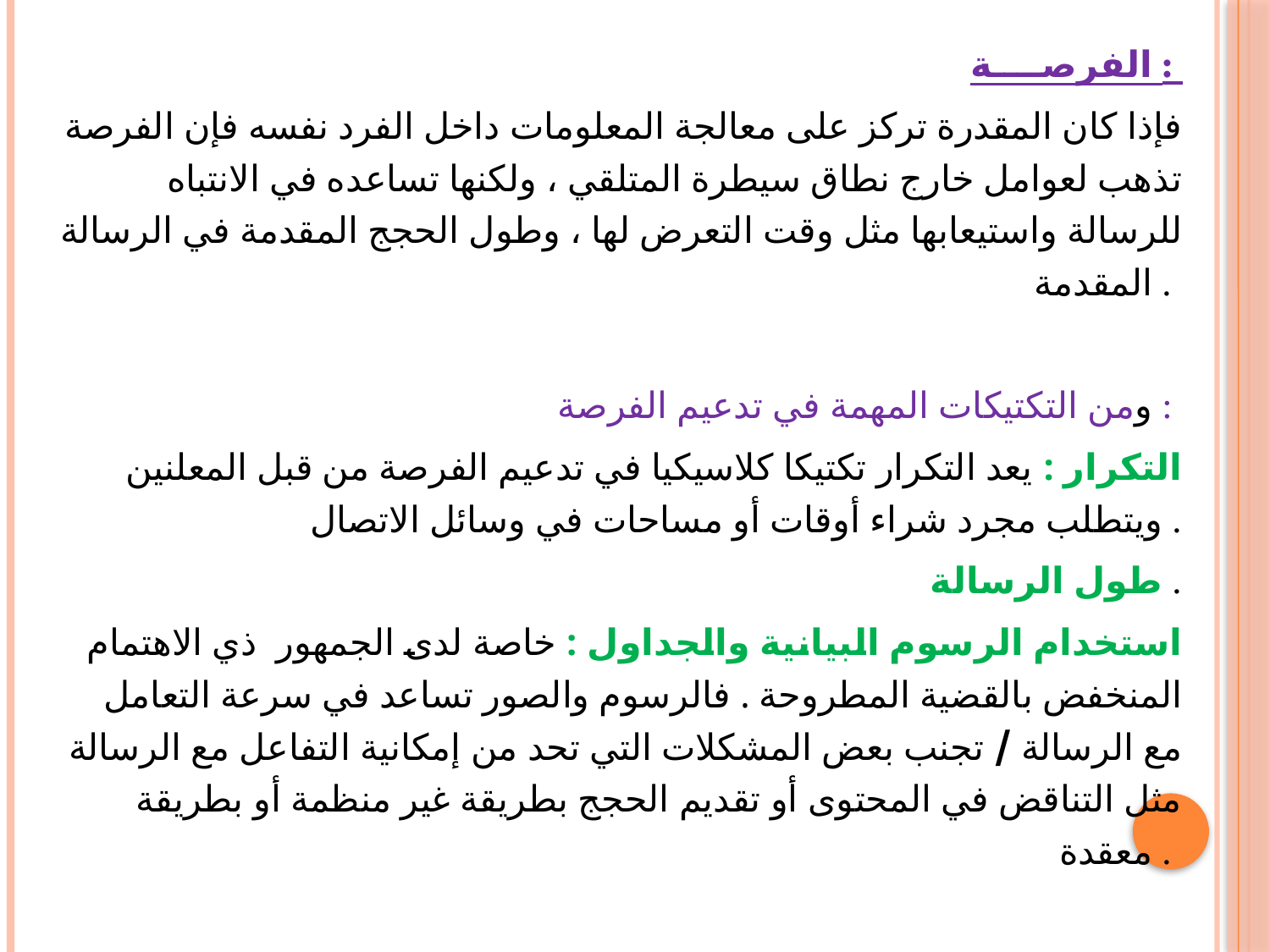

الفرصــــة :
فإذا كان المقدرة تركز على معالجة المعلومات داخل الفرد نفسه فإن الفرصة تذهب لعوامل خارج نطاق سيطرة المتلقي ، ولكنها تساعده في الانتباه للرسالة واستيعابها مثل وقت التعرض لها ، وطول الحجج المقدمة في الرسالة المقدمة .

ومن التكتيكات المهمة في تدعيم الفرصة :
التكرار : يعد التكرار تكتيكا كلاسيكيا في تدعيم الفرصة من قبل المعلنين ويتطلب مجرد شراء أوقات أو مساحات في وسائل الاتصال .
طول الرسالة .
استخدام الرسوم البيانية والجداول : خاصة لدى الجمهور  ذي الاهتمام المنخفض بالقضية المطروحة . فالرسوم والصور تساعد في سرعة التعامل مع الرسالة / تجنب بعض المشكلات التي تحد من إمكانية التفاعل مع الرسالة مثل التناقض في المحتوى أو تقديم الحجج بطريقة غير منظمة أو بطريقة معقدة .